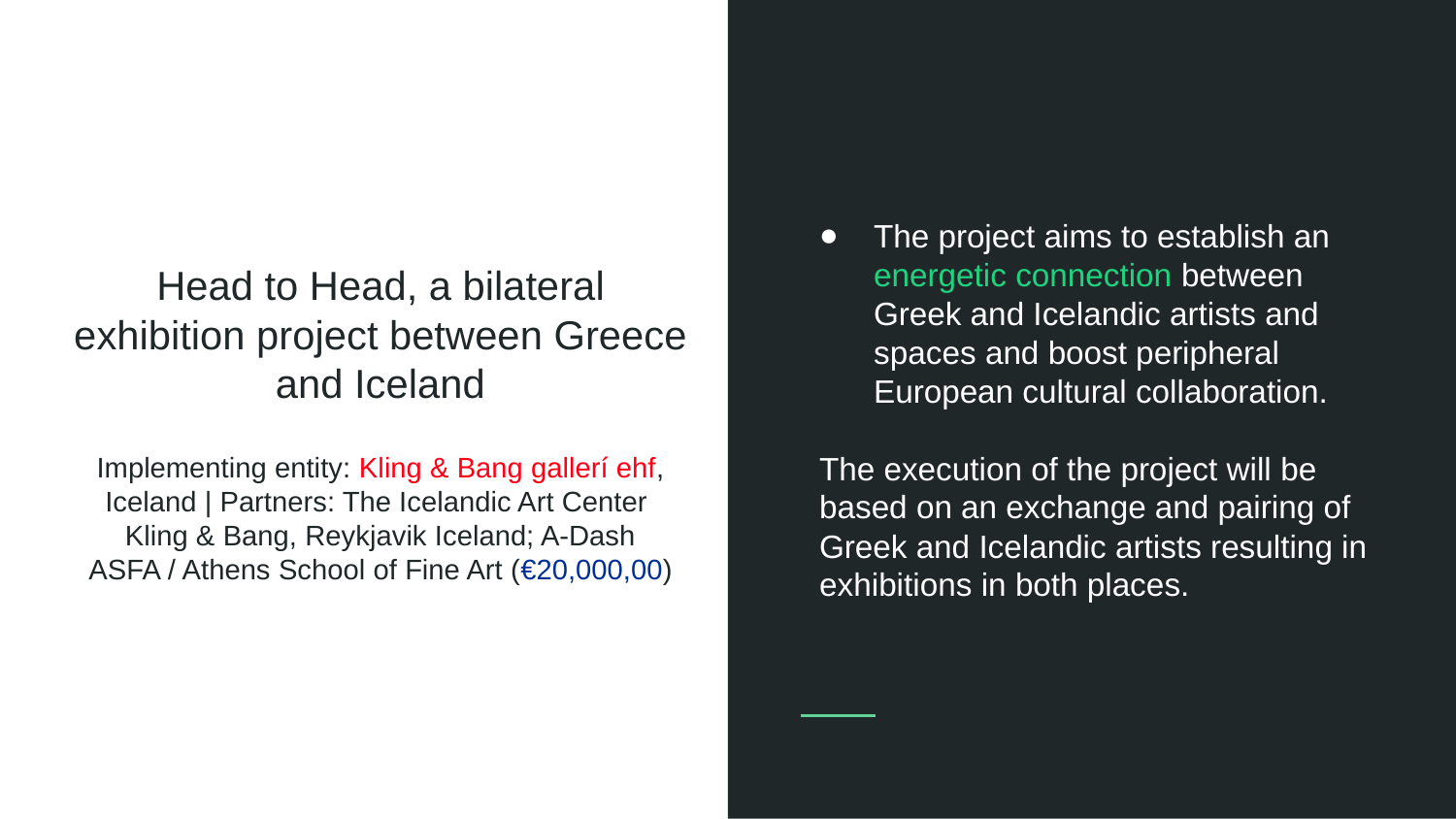

The project aims to establish an energetic connection between Greek and Icelandic artists and spaces and boost peripheral European cultural collaboration.

The execution of the project will be based on an exchange and pairing of Greek and Icelandic artists resulting in exhibitions in both places.
# Head to Head, a bilateral exhibition project between Greece and Iceland Implementing entity: Kling & Bang gallerí ehf, Iceland | Partners: The Icelandic Art Center Kling & Bang, Reykjavik Iceland; A-Dash ASFA / Athens School of Fine Art (€20,000,00)